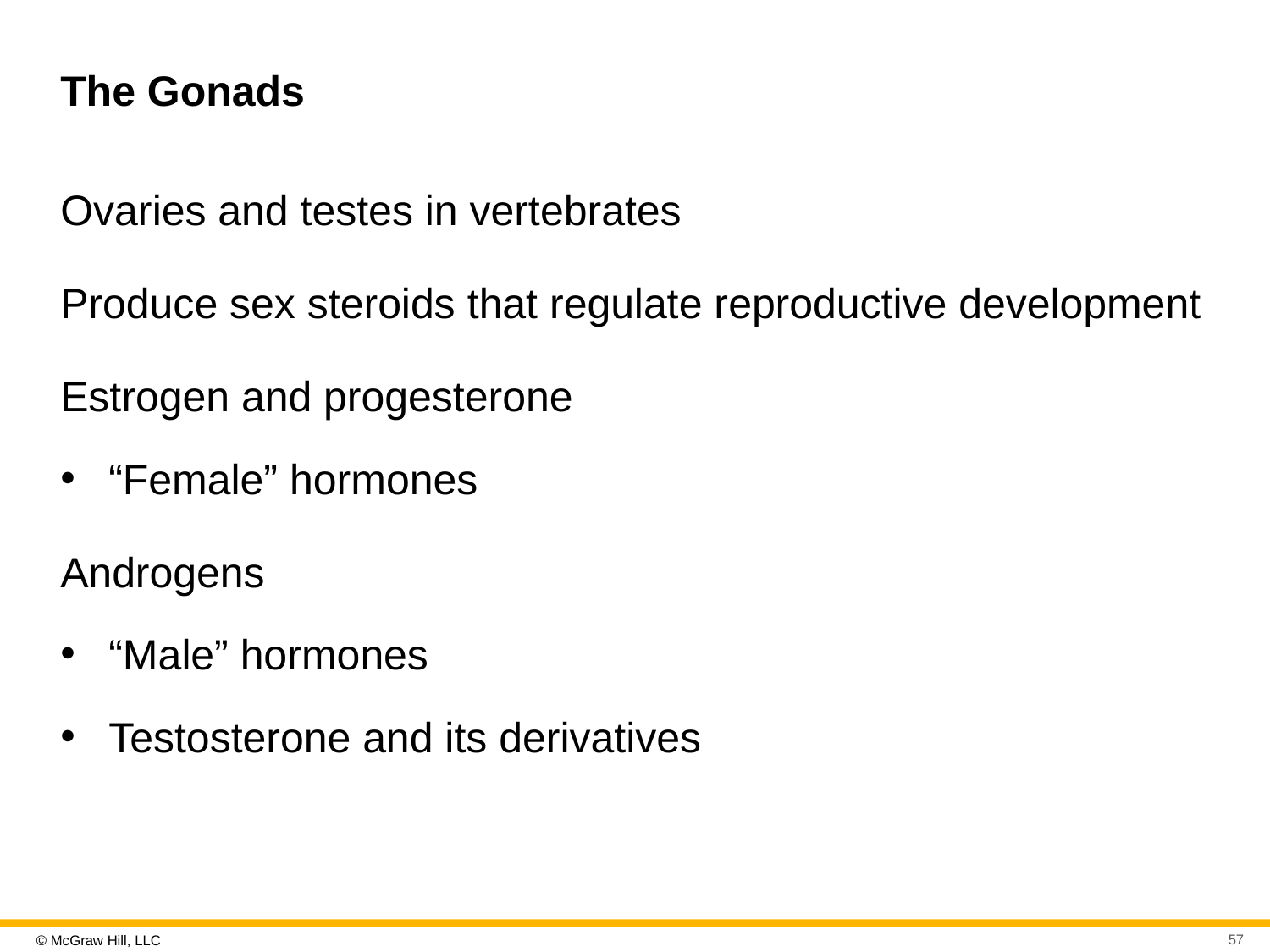

# The Gonads
Ovaries and testes in vertebrates
Produce sex steroids that regulate reproductive development
Estrogen and progesterone
“Female” hormones
Androgens
“Male” hormones
Testosterone and its derivatives
57